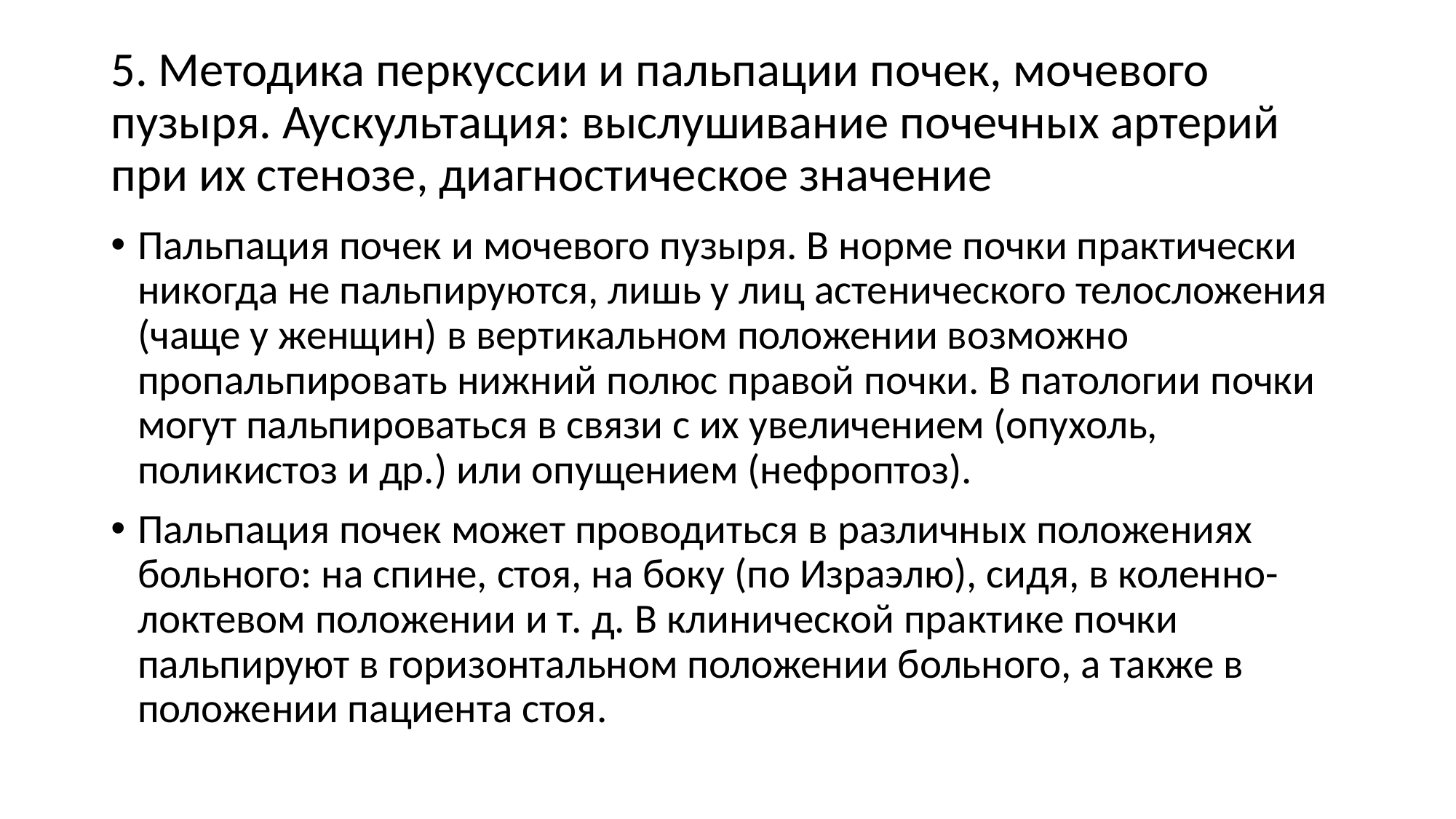

# 5. Методика перкуссии и пальпации почек, мочевого пузыря. Аускультация: выслушивание почечных артерий при их стенозе, диагностическое значение
Пальпация почек и мочевого пузыря. В норме почки практически никогда не пальпируются, лишь у лиц астенического телосложения (чаще у женщин) в вертикальном положении возможно пропальпировать нижний полюс правой почки. В патологии почки могут пальпироваться в связи с их увеличением (опухоль, поликистоз и др.) или опущением (нефроптоз).
Пальпация почек может проводиться в различных положениях больного: на спине, стоя, на боку (по Израэлю), сидя, в коленно-локтевом положении и т. д. В клинической практике почки пальпируют в горизонтальном положении больного, а также в положении пациента стоя.